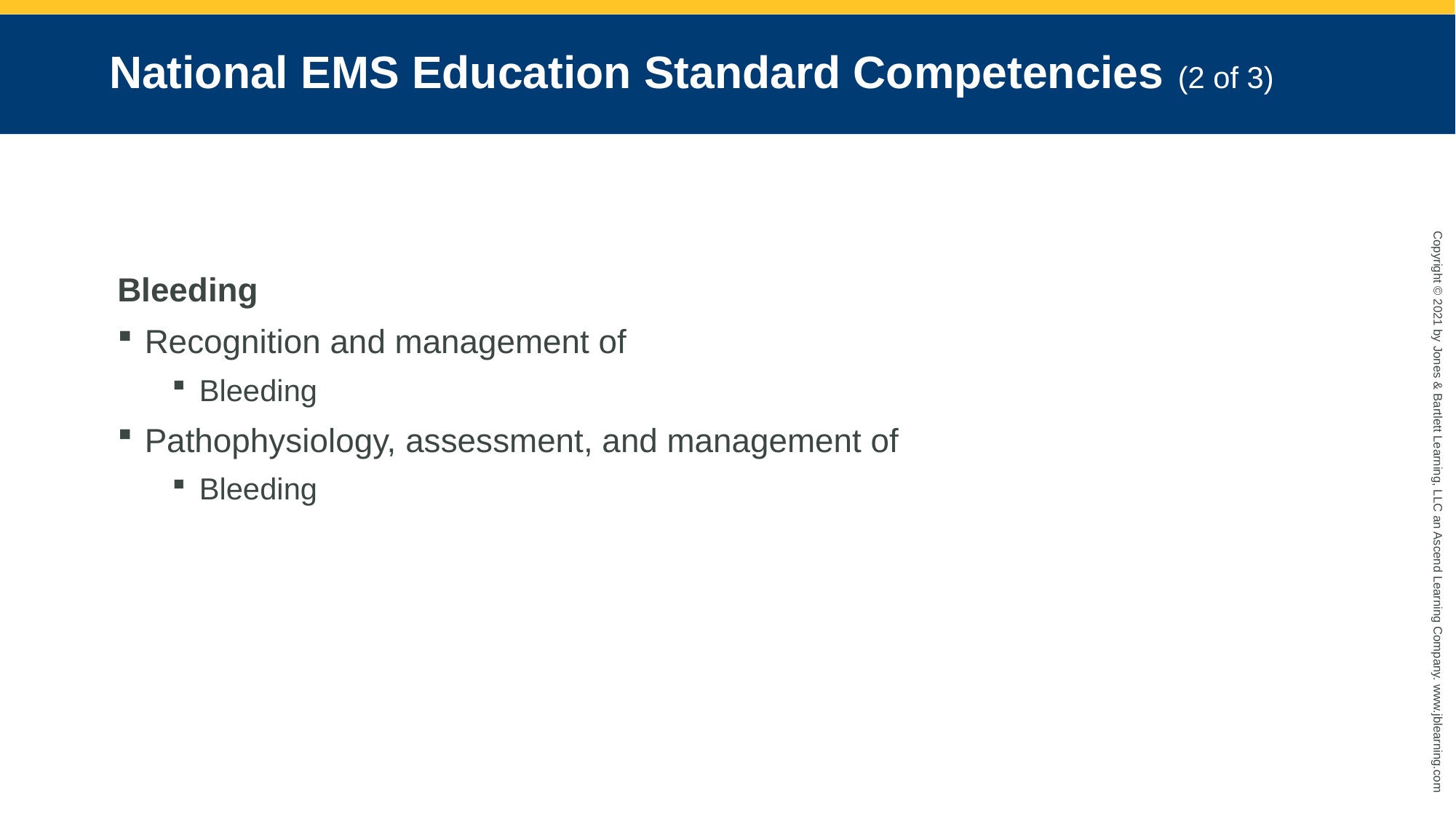

# National EMS Education Standard Competencies (2 of 3)
Bleeding
Recognition and management of
Bleeding
Pathophysiology, assessment, and management of
Bleeding